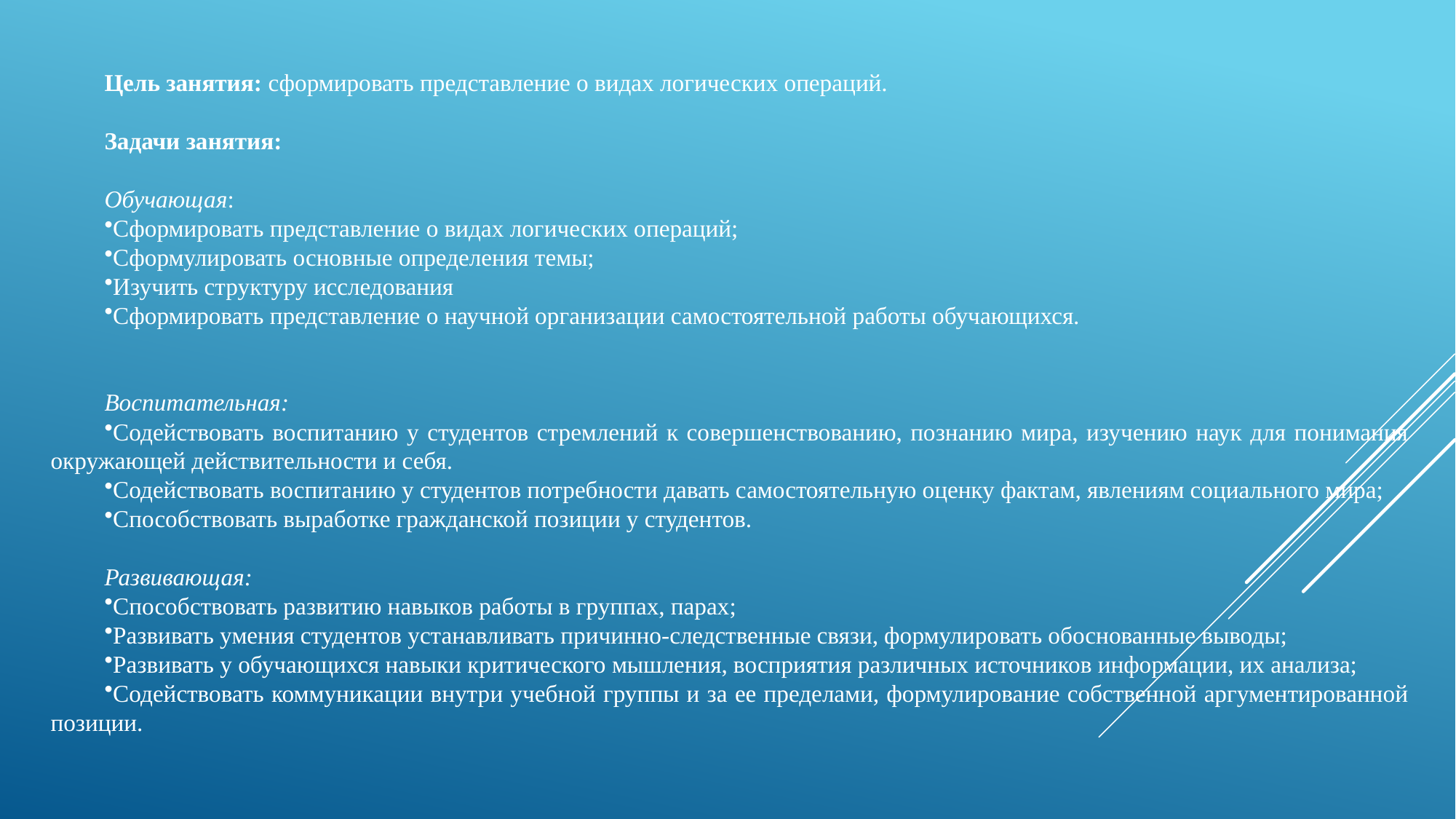

Цель занятия: сформировать представление о видах логических операций.

Задачи занятия:

Обучающая:
Сформировать представление о видах логических операций;
Сформулировать основные определения темы;
Изучить структуру исследования
Сформировать представление о научной организации самостоятельной работы обучающихся.

Воспитательная:
Содействовать воспитанию у студентов стремлений к совершенствованию, познанию мира, изучению наук для понимания окружающей действительности и себя.
Содействовать воспитанию у студентов потребности давать самостоятельную оценку фактам, явлениям социального мира;
Способствовать выработке гражданской позиции у студентов.

Развивающая:
Способствовать развитию навыков работы в группах, парах;
Развивать умения студентов устанавливать причинно-следственные связи, формулировать обоснованные выводы;
Развивать у обучающихся навыки критического мышления, восприятия различных источников информации, их анализа;
Содействовать коммуникации внутри учебной группы и за ее пределами, формулирование собственной аргументированной позиции.